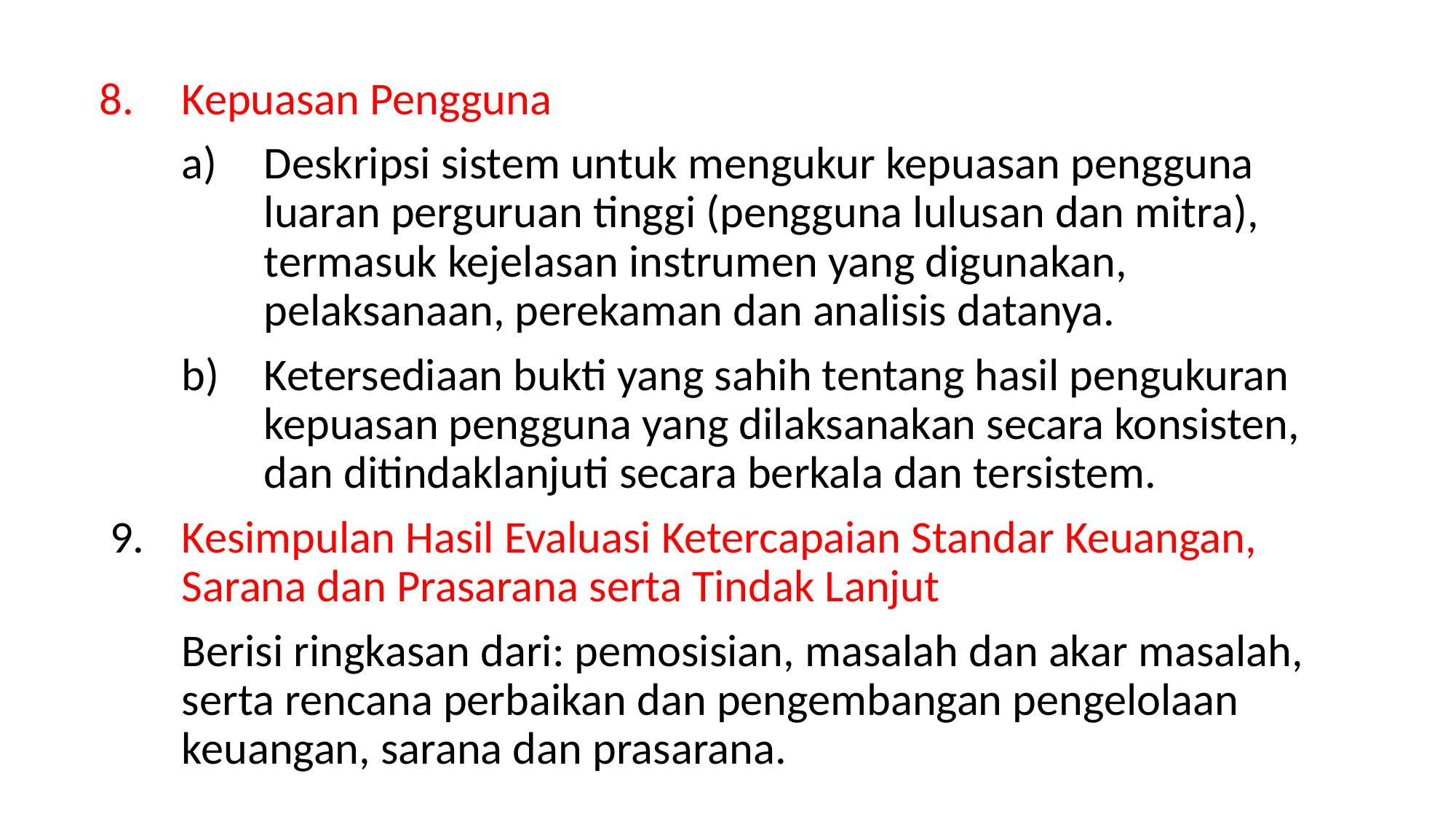

Kepuasan Pengguna
Deskripsi sistem untuk mengukur kepuasan pengguna luaran perguruan tinggi (pengguna lulusan dan mitra), termasuk kejelasan instrumen yang digunakan, pelaksanaan, perekaman dan analisis datanya.
Ketersediaan bukti yang sahih tentang hasil pengukuran kepuasan pengguna yang dilaksanakan secara konsisten, dan ditindaklanjuti secara berkala dan tersistem.
 9. 	Kesimpulan Hasil Evaluasi Ketercapaian Standar Keuangan, Sarana dan Prasarana serta Tindak Lanjut
Berisi ringkasan dari: pemosisian, masalah dan akar masalah, serta rencana perbaikan dan pengembangan pengelolaan keuangan, sarana dan prasarana.